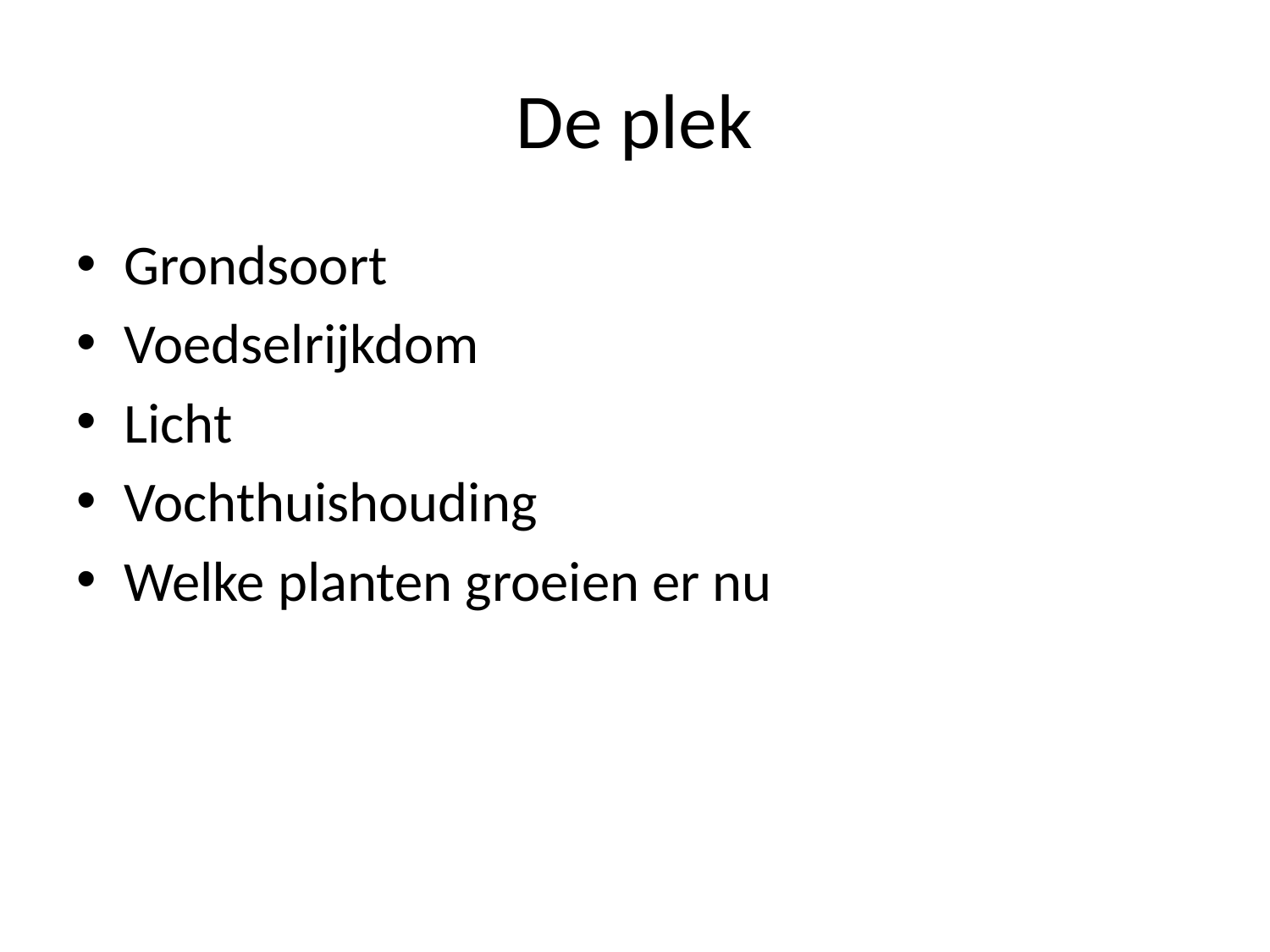

# De plek
Grondsoort
Voedselrijkdom
Licht
Vochthuishouding
Welke planten groeien er nu